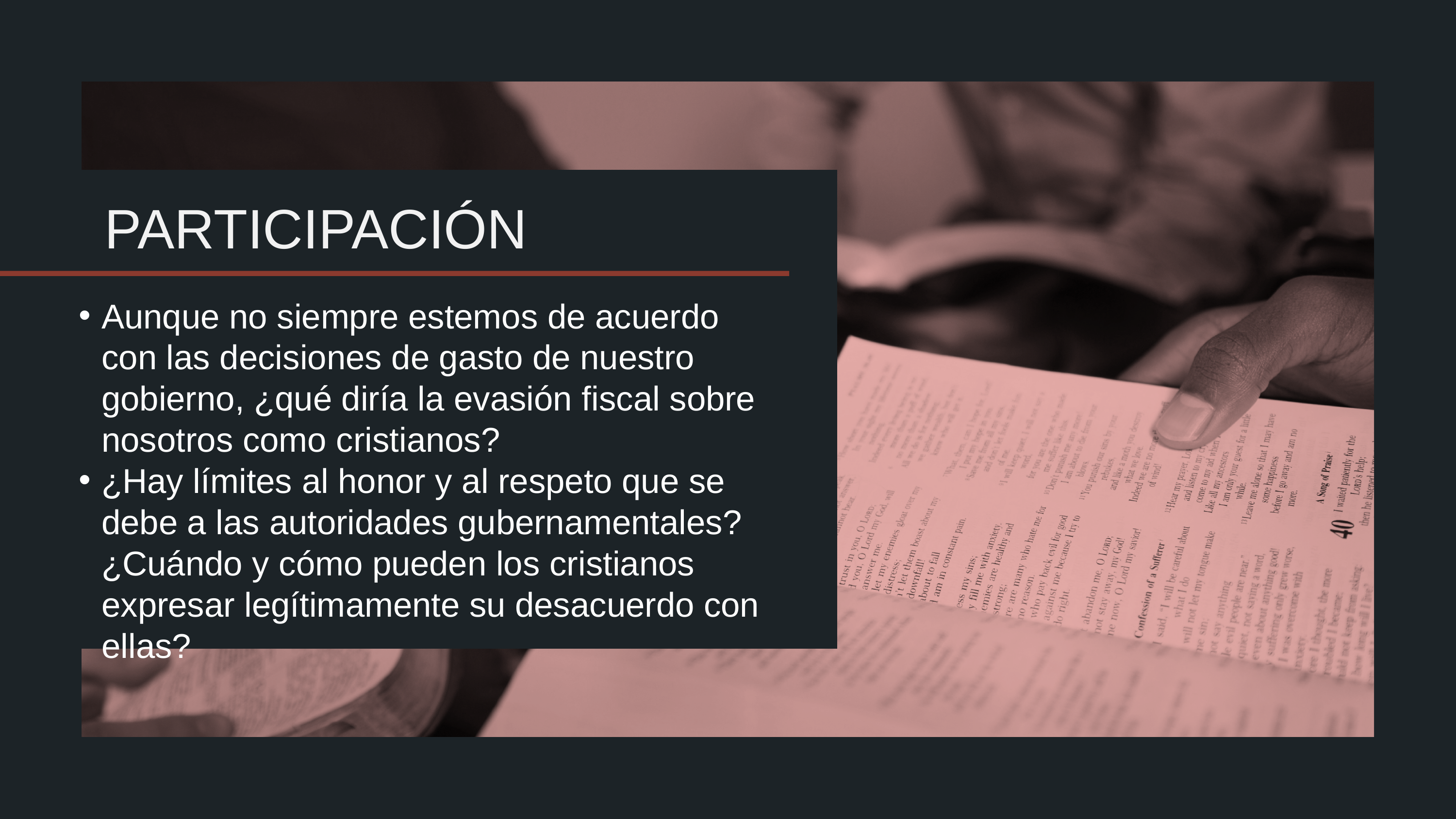

Aunque no siempre estemos de acuerdo con las decisiones de gasto de nuestro gobierno, ¿qué diría la evasión fiscal sobre nosotros como cristianos?
¿Hay límites al honor y al respeto que se debe a las autoridades gubernamentales? ¿Cuándo y cómo pueden los cristianos expresar legítimamente su desacuerdo con ellas?